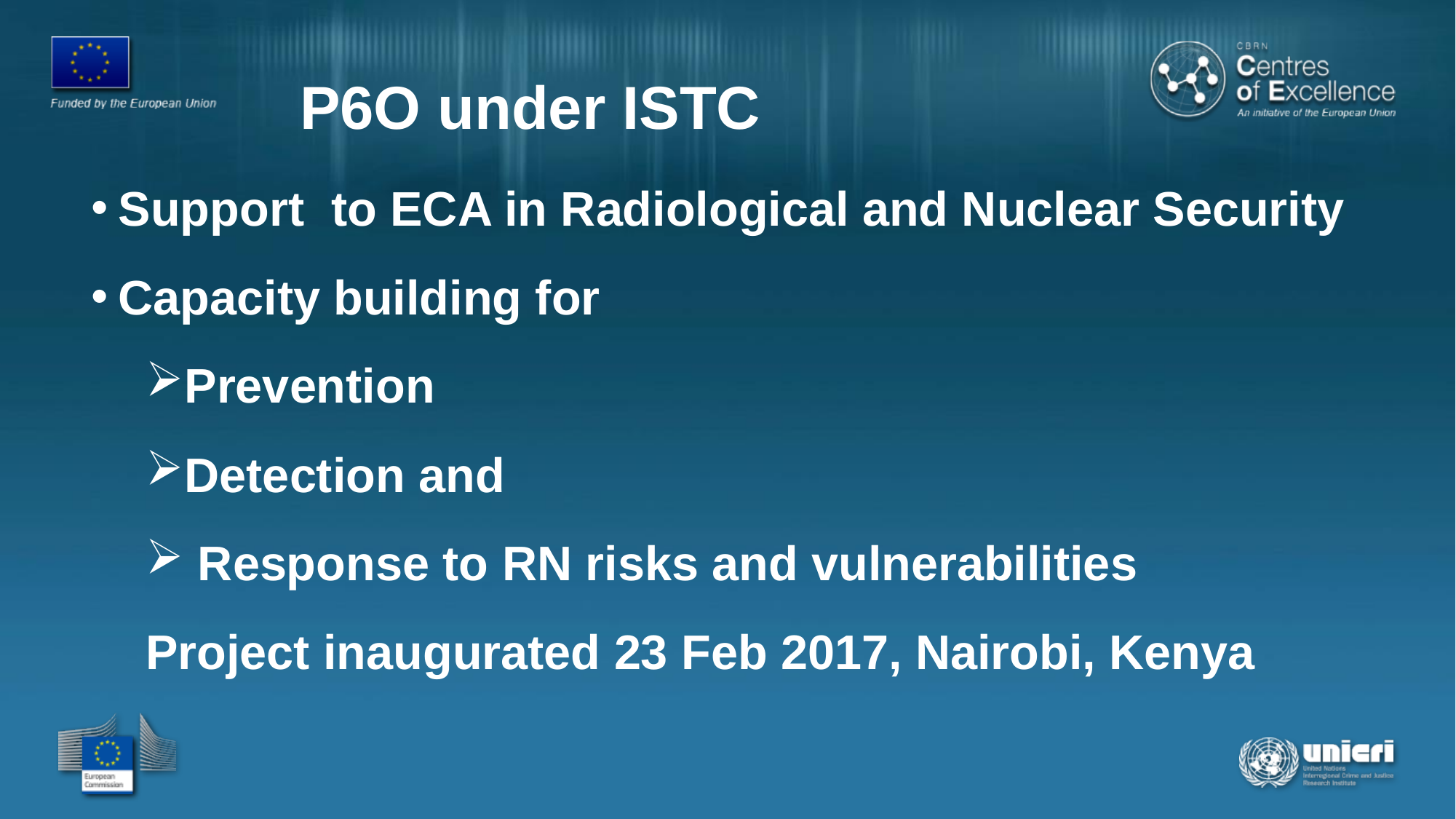

# P6O under ISTC
Support  to ECA in Radiological and Nuclear Security
Capacity building for
Prevention
Detection and
 Response to RN risks and vulnerabilities
Project inaugurated 23 Feb 2017, Nairobi, Kenya